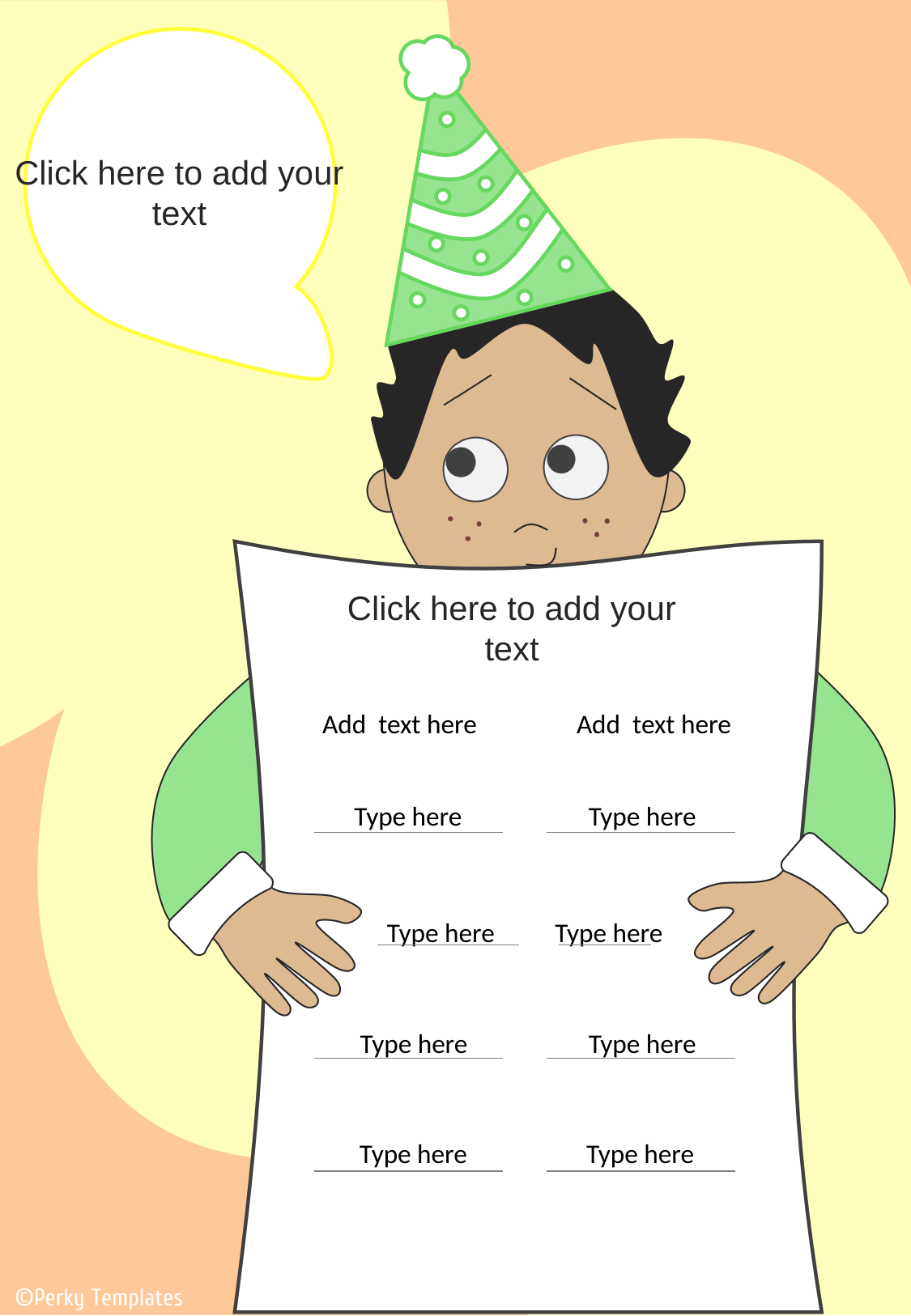

Click here to add your text
Click here to add your text
Add  text here
Add  text here
Type here
Type here
Type here
Type here
Type here
Type here
Type here
Type here